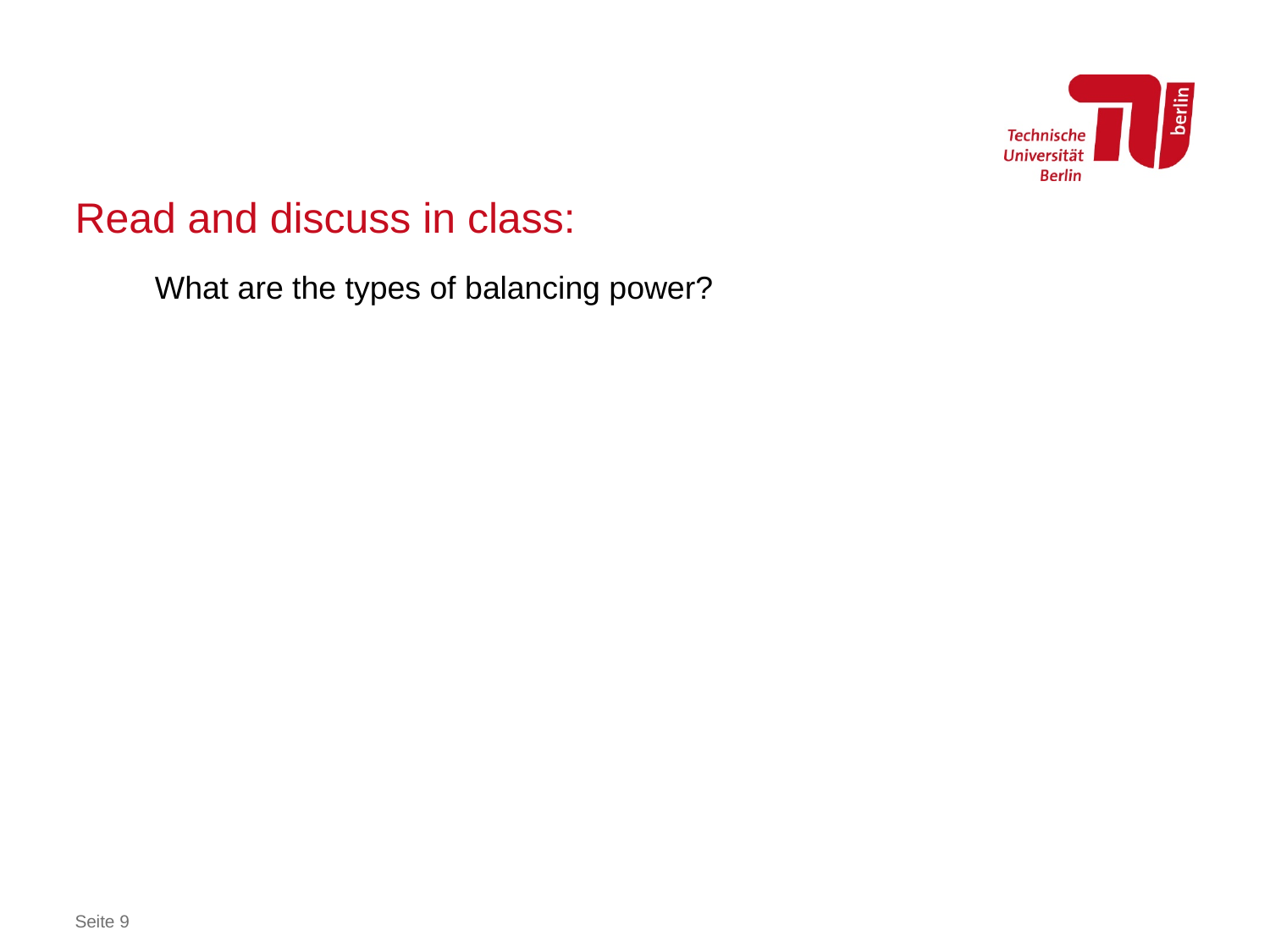

# Read and discuss in class:
What are the types of balancing power?

Seite 9